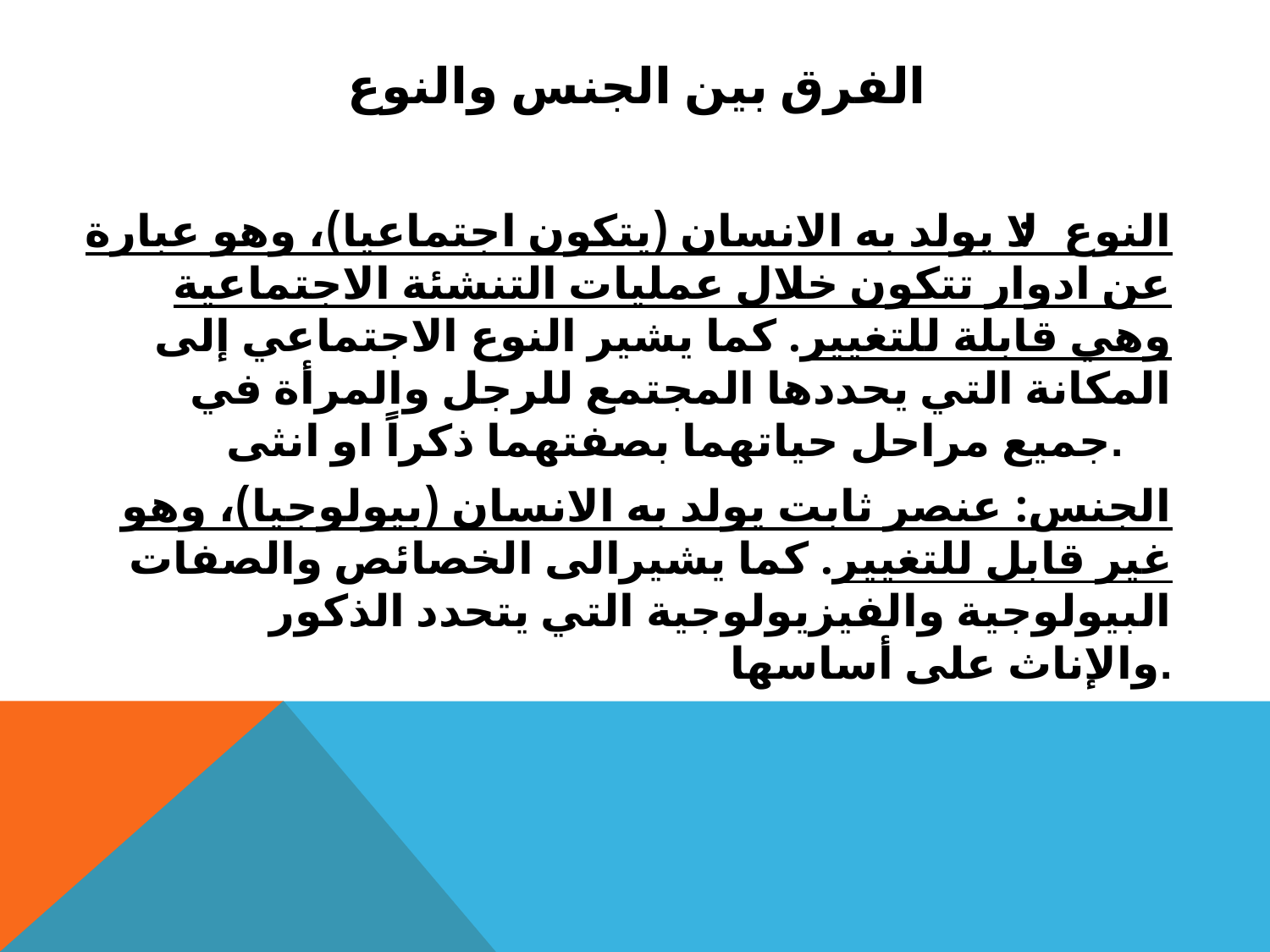

# الفرق بين الجنس والنوع
النوع: لا يولد به الانسان (يتكون اجتماعيا)، وهو عبارة عن ادوار تتكون خلال عمليات التنشئة الاجتماعية وهي قابلة للتغيير. كما يشير النوع الاجتماعي إلى المكانة التي يحددها المجتمع للرجل والمرأة في جميع مراحل حياتهما بصفتهما ذكراً او انثى.
الجنس: عنصر ثابت يولد به الانسان (بيولوجيا)، وهو غير قابل للتغيير. كما يشيرالى الخصائص والصفات البيولوجية والفيزيولوجية التي يتحدد الذكور والإناث على أساسها.